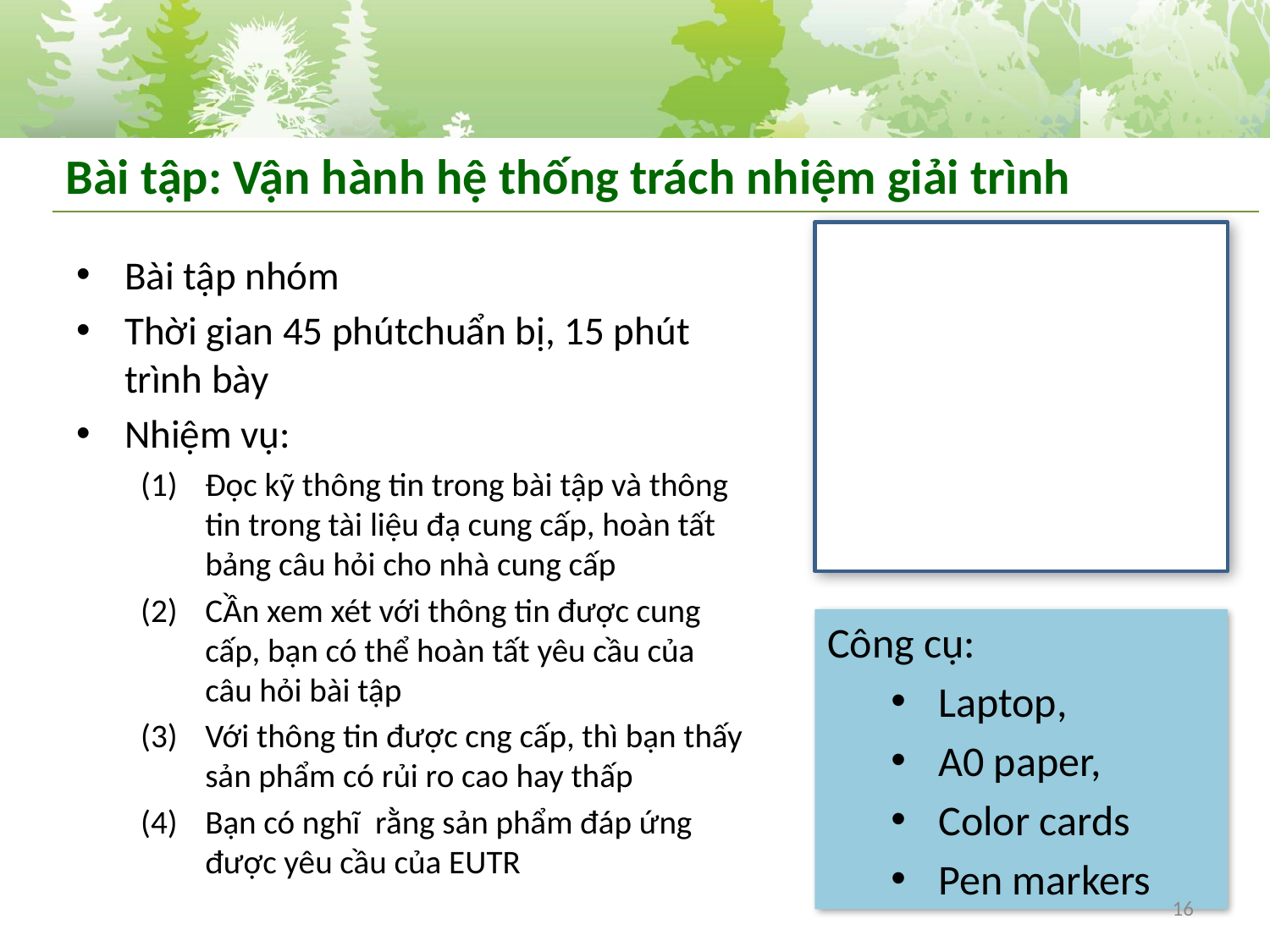

# Bài tập: Vận hành hệ thống trách nhiệm giải trình

Bài tập nhóm
Thời gian 45 phútchuẩn bị, 15 phút trình bày
Nhiệm vụ:
Đọc kỹ thông tin trong bài tập và thông tin trong tài liệu đạ cung cấp, hoàn tất bảng câu hỏi cho nhà cung cấp
CẦn xem xét với thông tin được cung cấp, bạn có thể hoàn tất yêu cầu của câu hỏi bài tập
Với thông tin được cng cấp, thì bạn thấy sản phẩm có rủi ro cao hay thấp
Bạn có nghĩ  rằng sản phẩm đáp ứng được yêu cầu của EUTR

Công cụ:
Laptop,
A0 paper,
Color cards
Pen markers
16